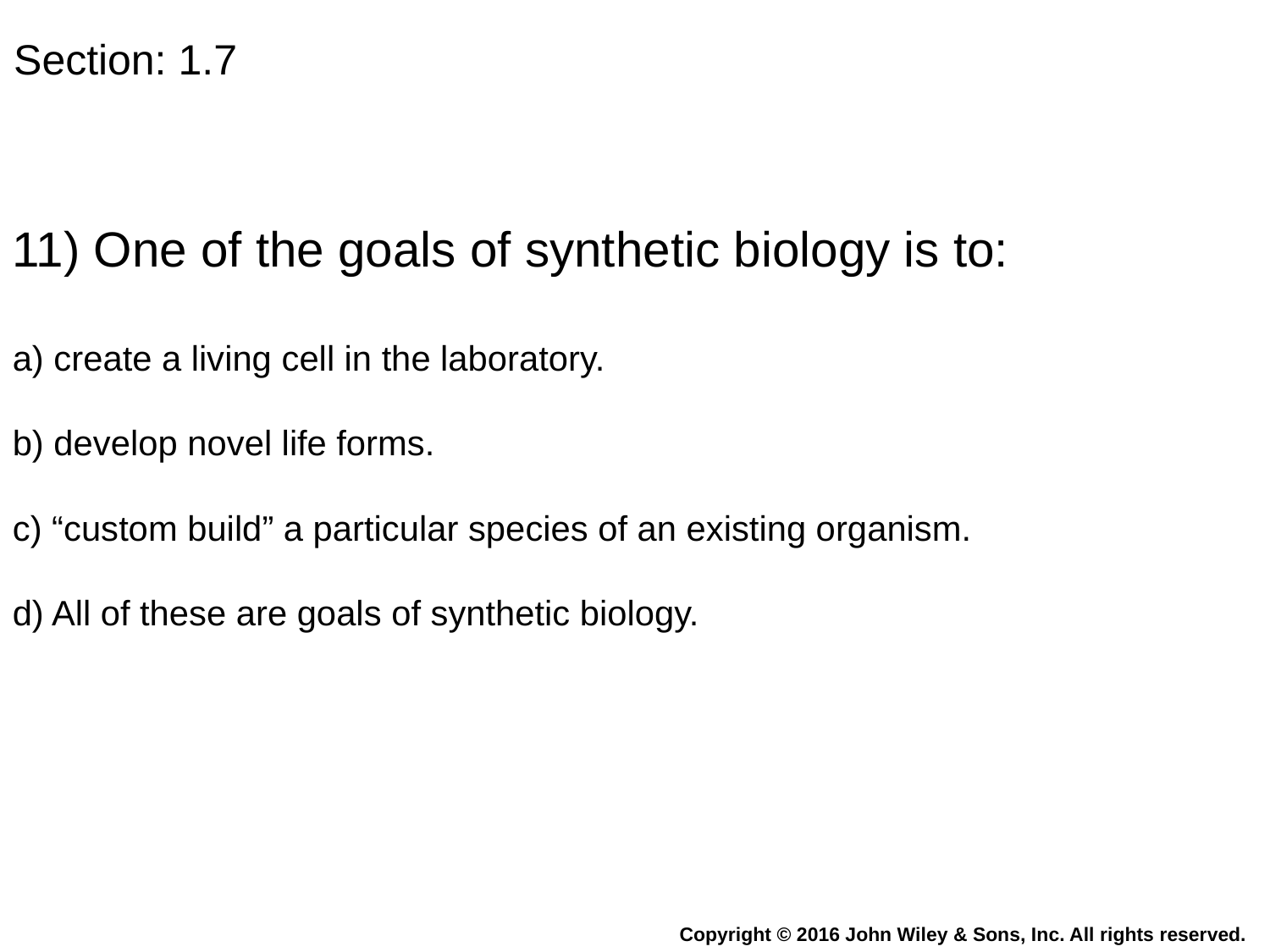

Section: 1.7

11) One of the goals of synthetic biology is to:

a) create a living cell in the laboratory.

b) develop novel life forms.

c) “custom build” a particular species of an existing organism.

d) All of these are goals of synthetic biology.
Copyright © 2016 John Wiley & Sons, Inc. All rights reserved.